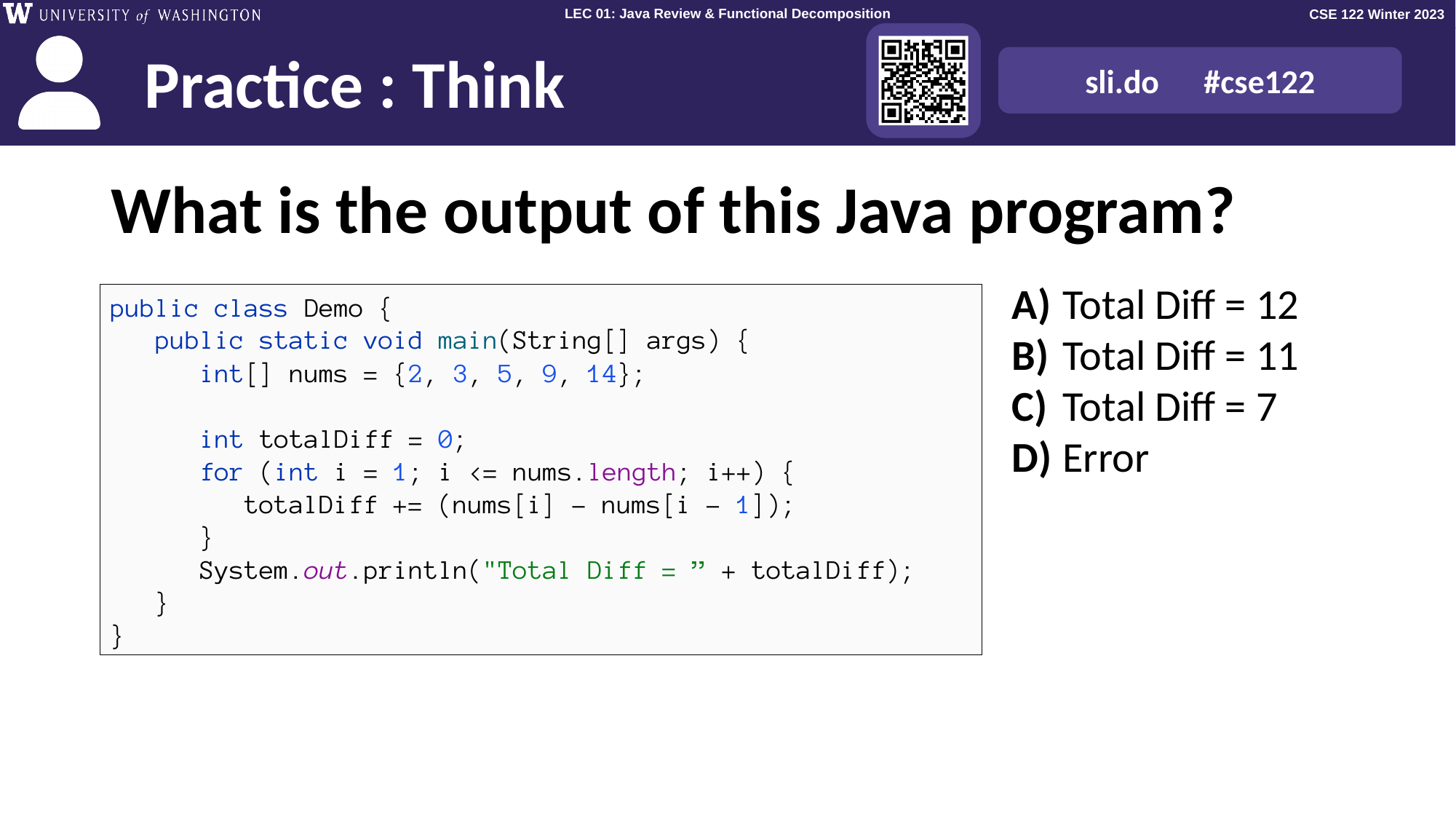

# What is the output of this Java program?
 Total Diff = 12
 Total Diff = 11
 Total Diff = 7
 Error

public class Demo {
   public static void main(String[] args) {
      int[] nums = {2, 3, 5, 9, 14};
      int totalDiff = 0;
      for (int i = 1; i <= nums.length; i++) {
         totalDiff += (nums[i] - nums[i - 1]);
      }
      System.out.println("Total Diff = ” + totalDiff);
   }
}